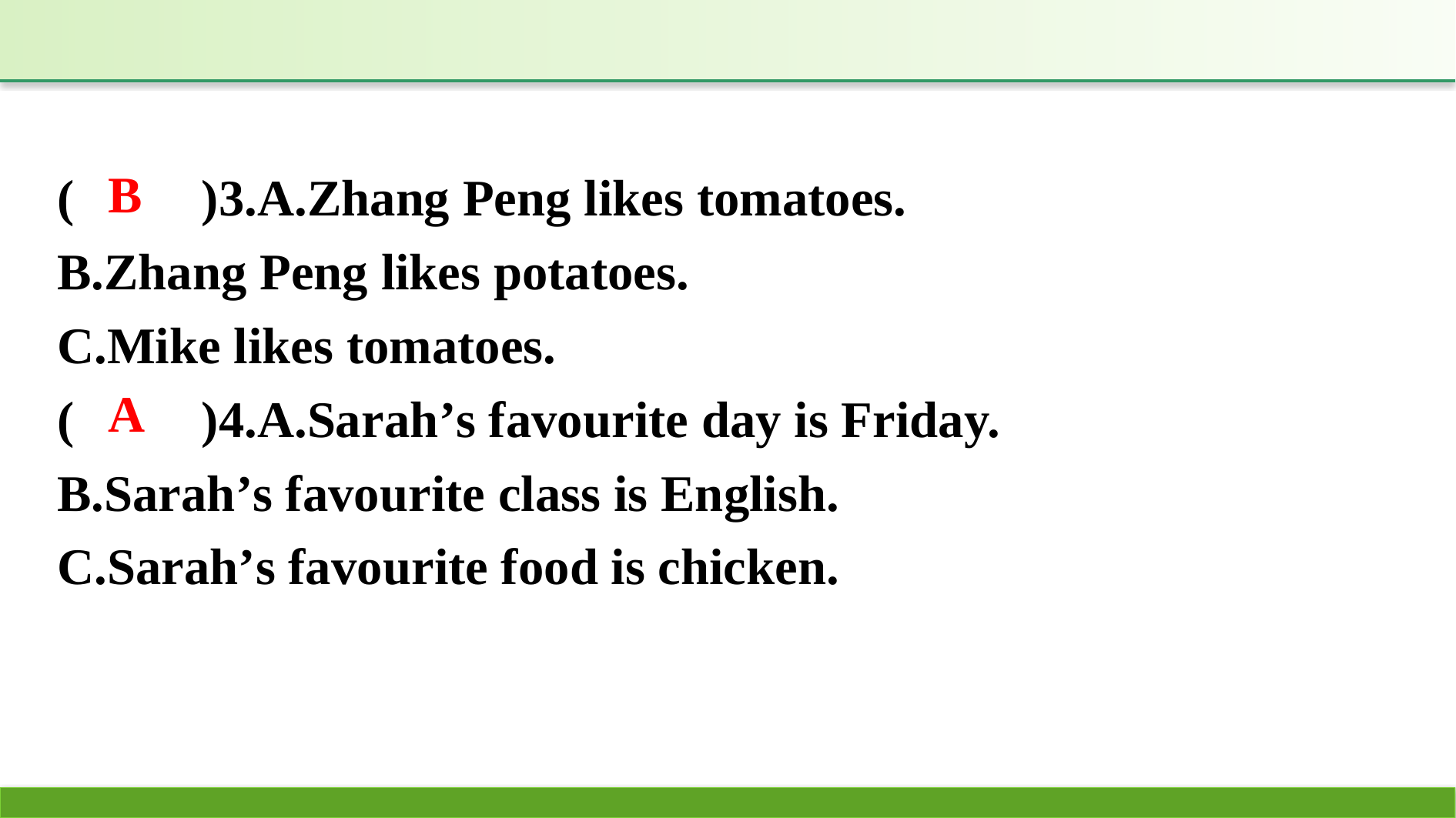

(　　)3.A.Zhang Peng likes tomatoes.
B.Zhang Peng likes potatoes.
C.Mike likes tomatoes.
(　　)4.A.Sarah’s favourite day is Friday.
B.Sarah’s favourite class is English.
C.Sarah’s favourite food is chicken.
B
A